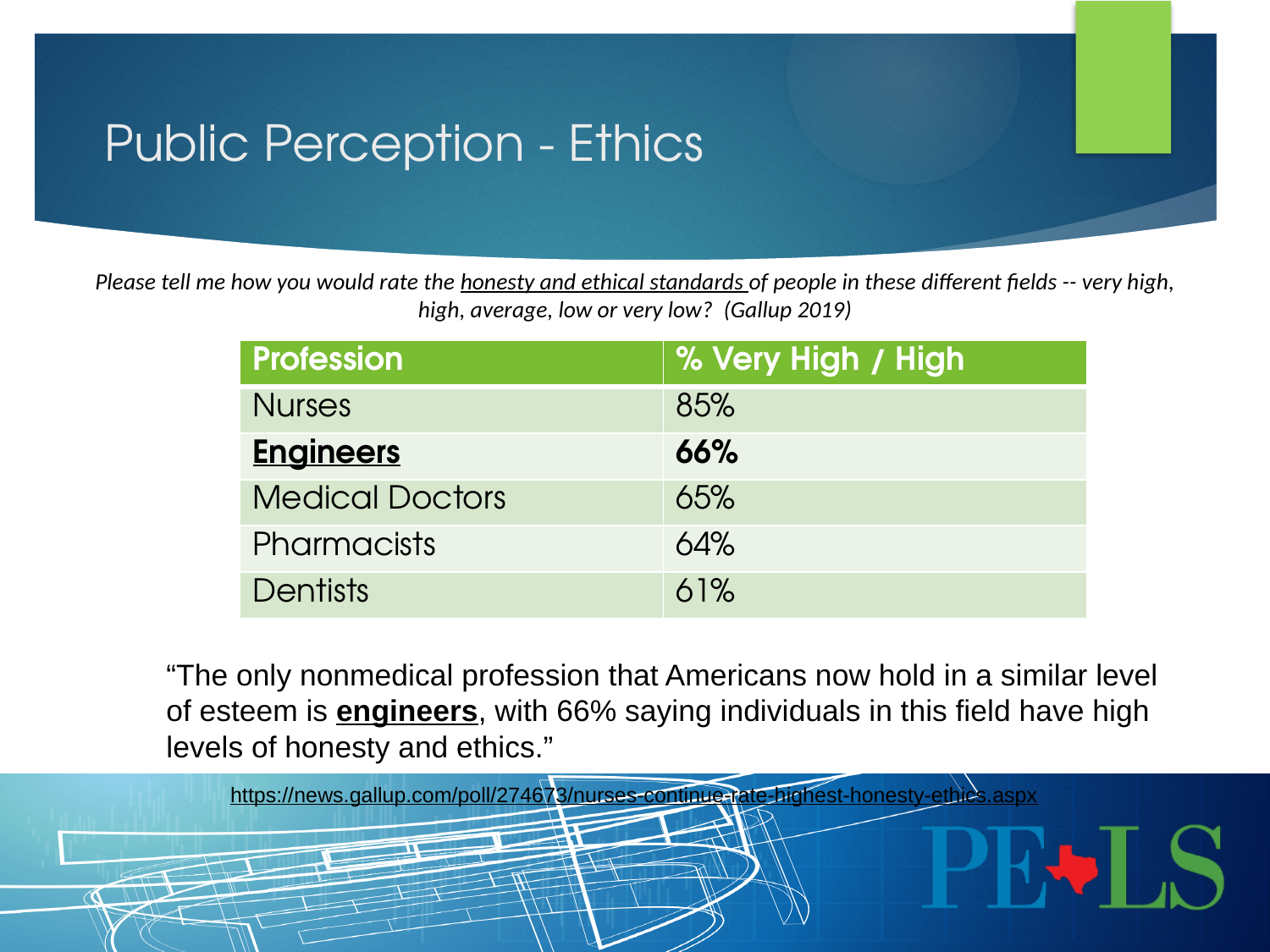

# Public Perception - Ethics
Please tell me how you would rate the honesty and ethical standards of people in these different fields -- very high, high, average, low or very low?  (Gallup 2019)
| Profession | % Very High / High |
| --- | --- |
| Nurses | 85% |
| Engineers | 66% |
| Medical Doctors | 65% |
| Pharmacists | 64% |
| Dentists | 61% |
“The only nonmedical profession that Americans now hold in a similar level of esteem is engineers, with 66% saying individuals in this field have high levels of honesty and ethics.”
https://news.gallup.com/poll/274673/nurses-continue-rate-highest-honesty-ethics.aspx